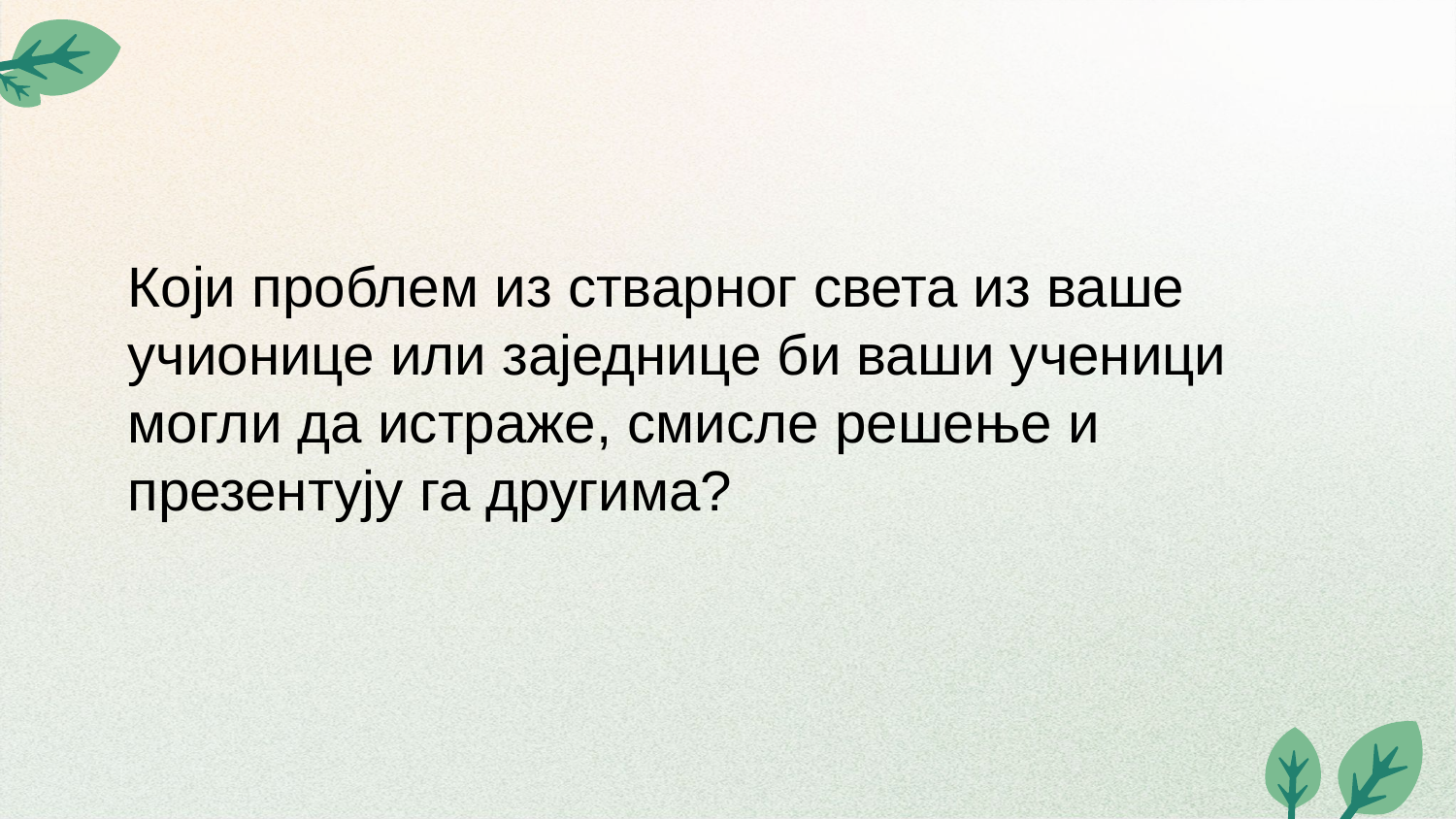

Који проблем из стварног света из ваше учионице или заједнице би ваши ученици могли да истраже, смисле решење и презентују га другима?